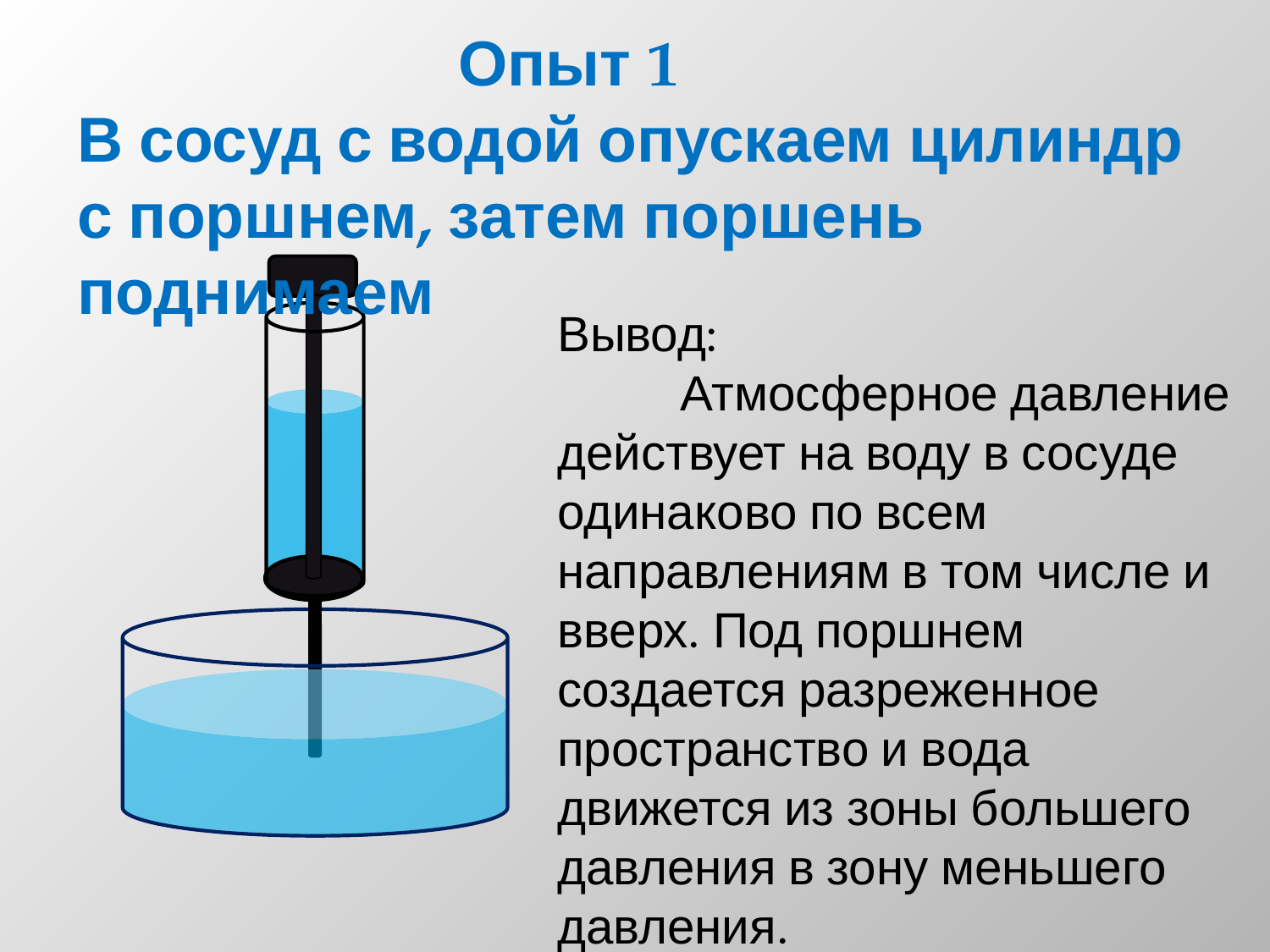

Опыт 1
В сосуд с водой опускаем цилиндр с поршнем, затем поршень поднимаем

Вывод:
          Атмосферное давление действует на воду в сосуде одинаково по всем направлениям в том числе и вверх. Под поршнем создается разреженное пространство и вода движется из зоны большего давления в зону меньшего давления.